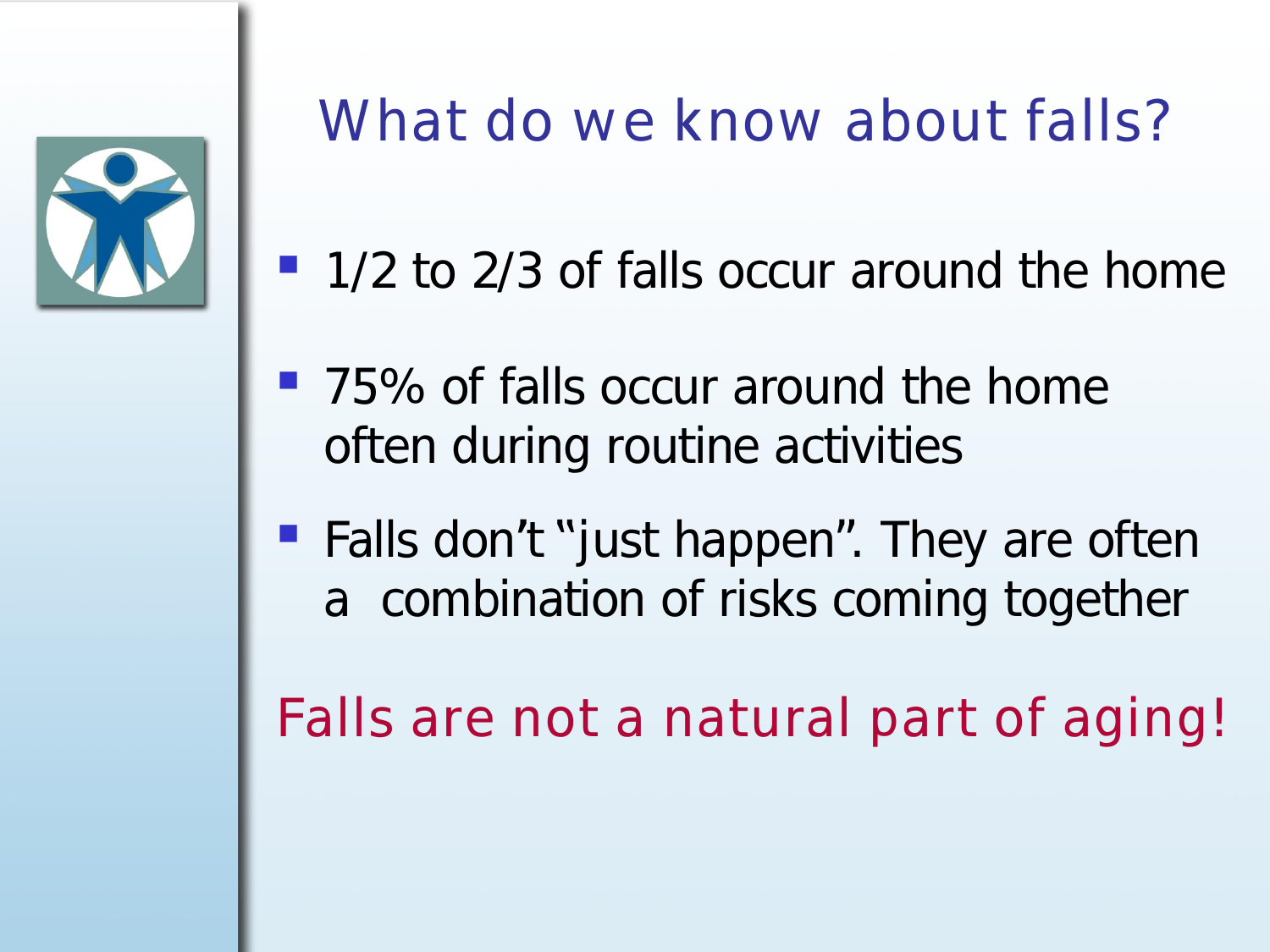

# What do we know about falls?
1/2 to 2/3 of falls occur around the home

75% of falls occur around the home often during routine activities

Falls don’t “just happen”. They are often a  combination of risks coming together

Falls are not a natural part of aging!